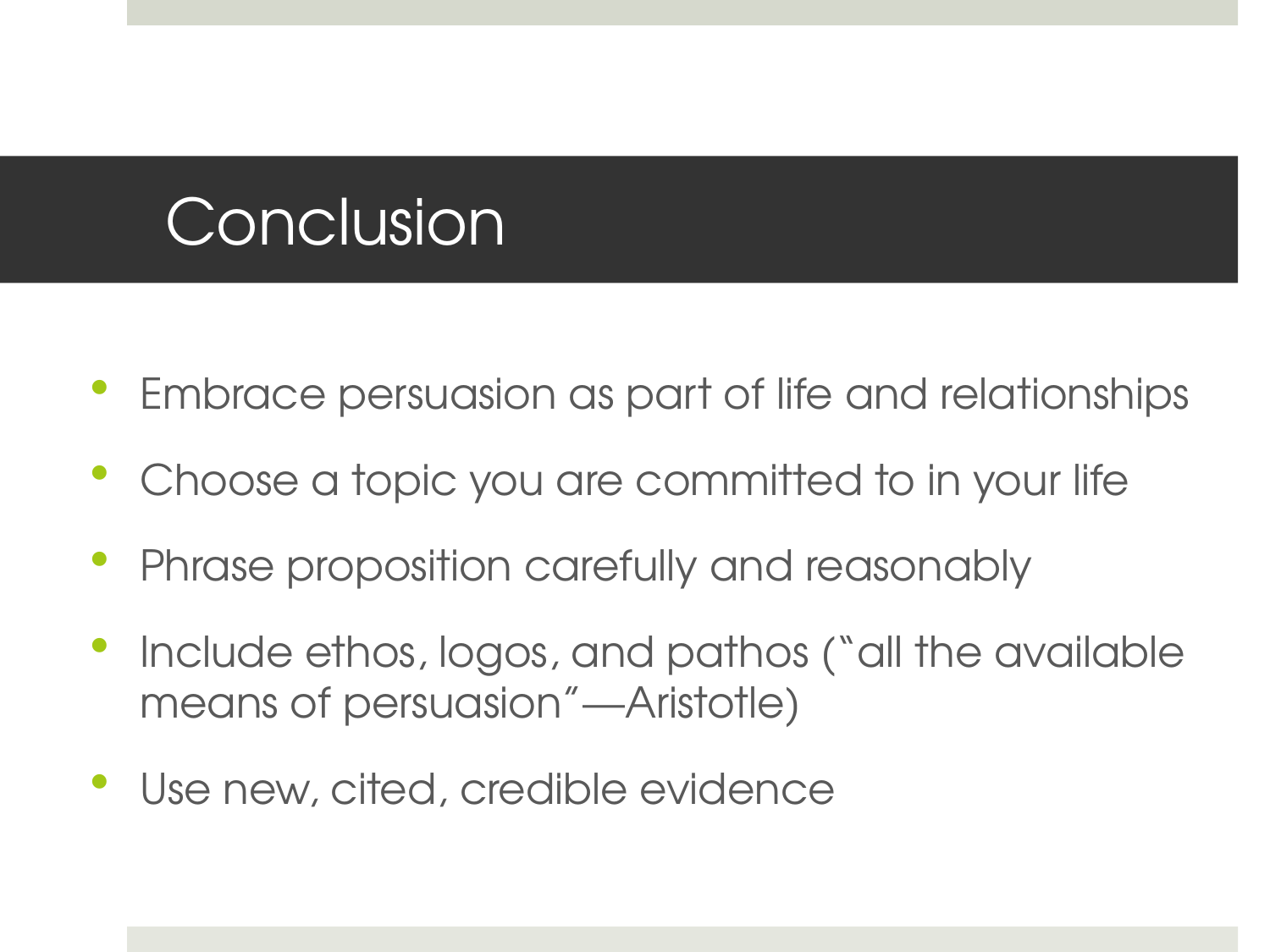

# Conclusion
Embrace persuasion as part of life and relationships
Choose a topic you are committed to in your life
Phrase proposition carefully and reasonably
Include ethos, logos, and pathos (“all the available means of persuasion”—Aristotle)
Use new, cited, credible evidence